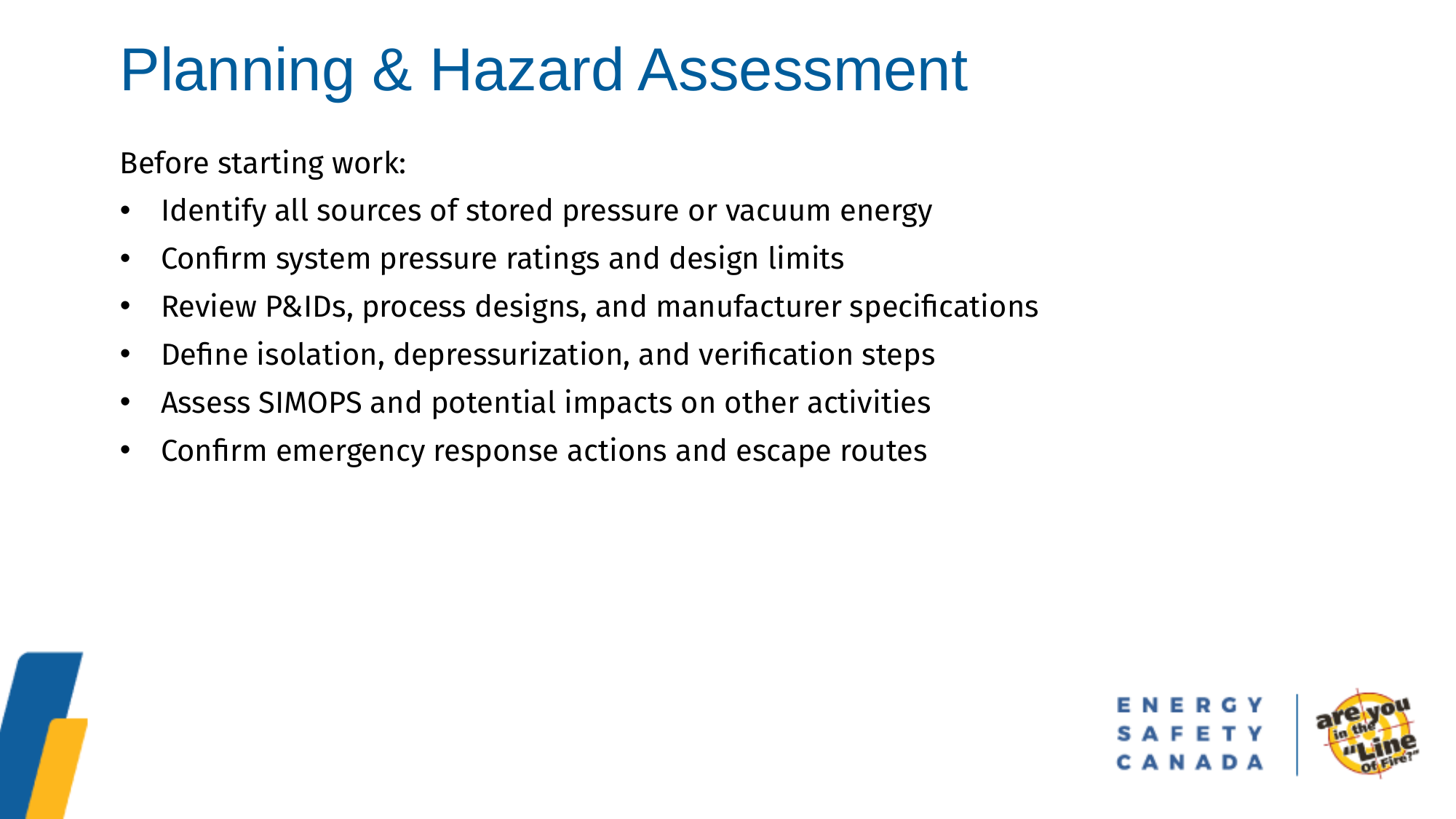

Planning & Hazard Assessment
Before starting work:
Identify all sources of stored pressure or vacuum energy
Confirm system pressure ratings and design limits
Review P&IDs, process designs, and manufacturer specifications
Define isolation, depressurization, and verification steps
Assess SIMOPS and potential impacts on other activities
Confirm emergency response actions and escape routes